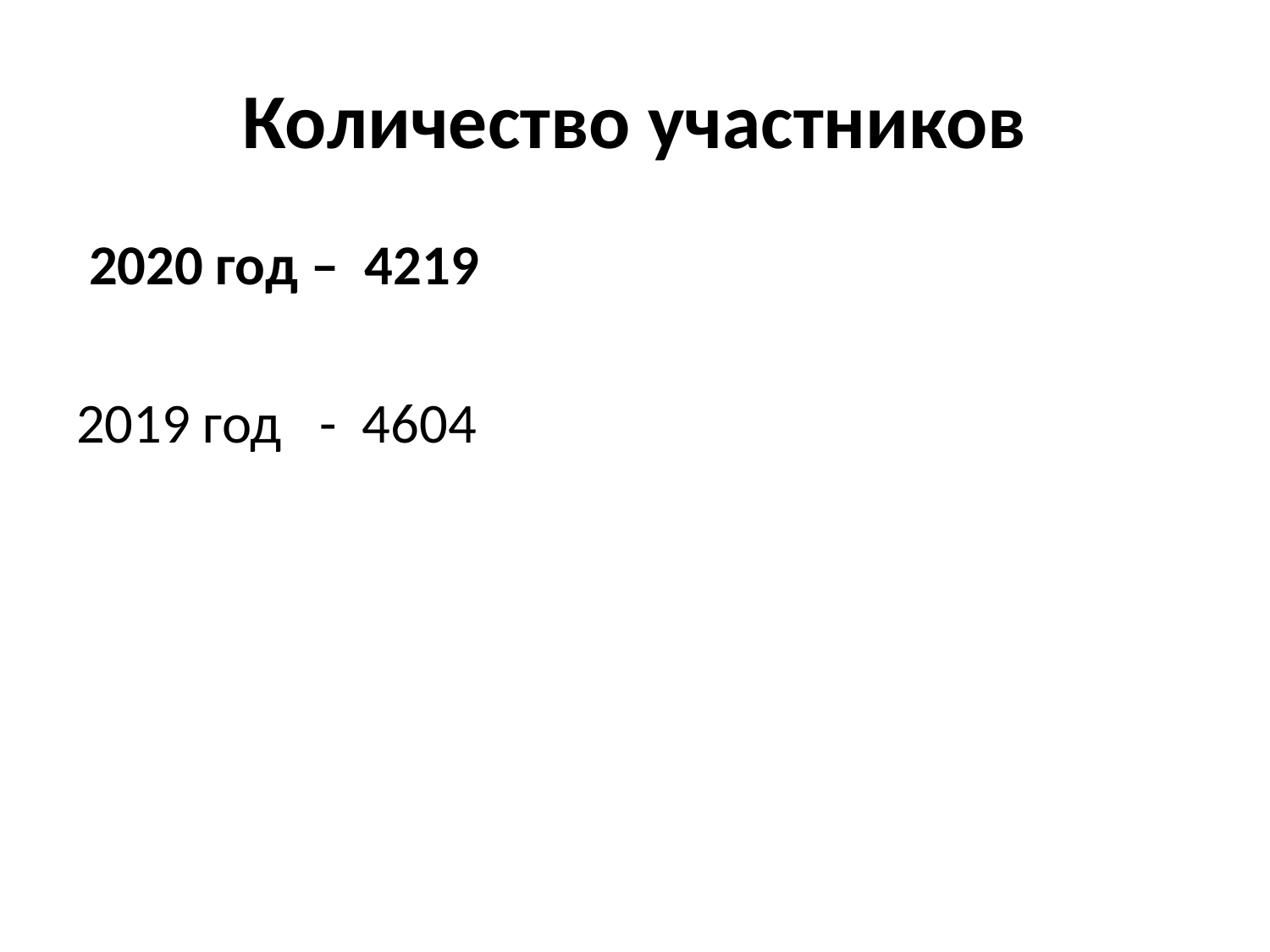

# Количество участников
 2020 год –  4219

2019 год   -  4604